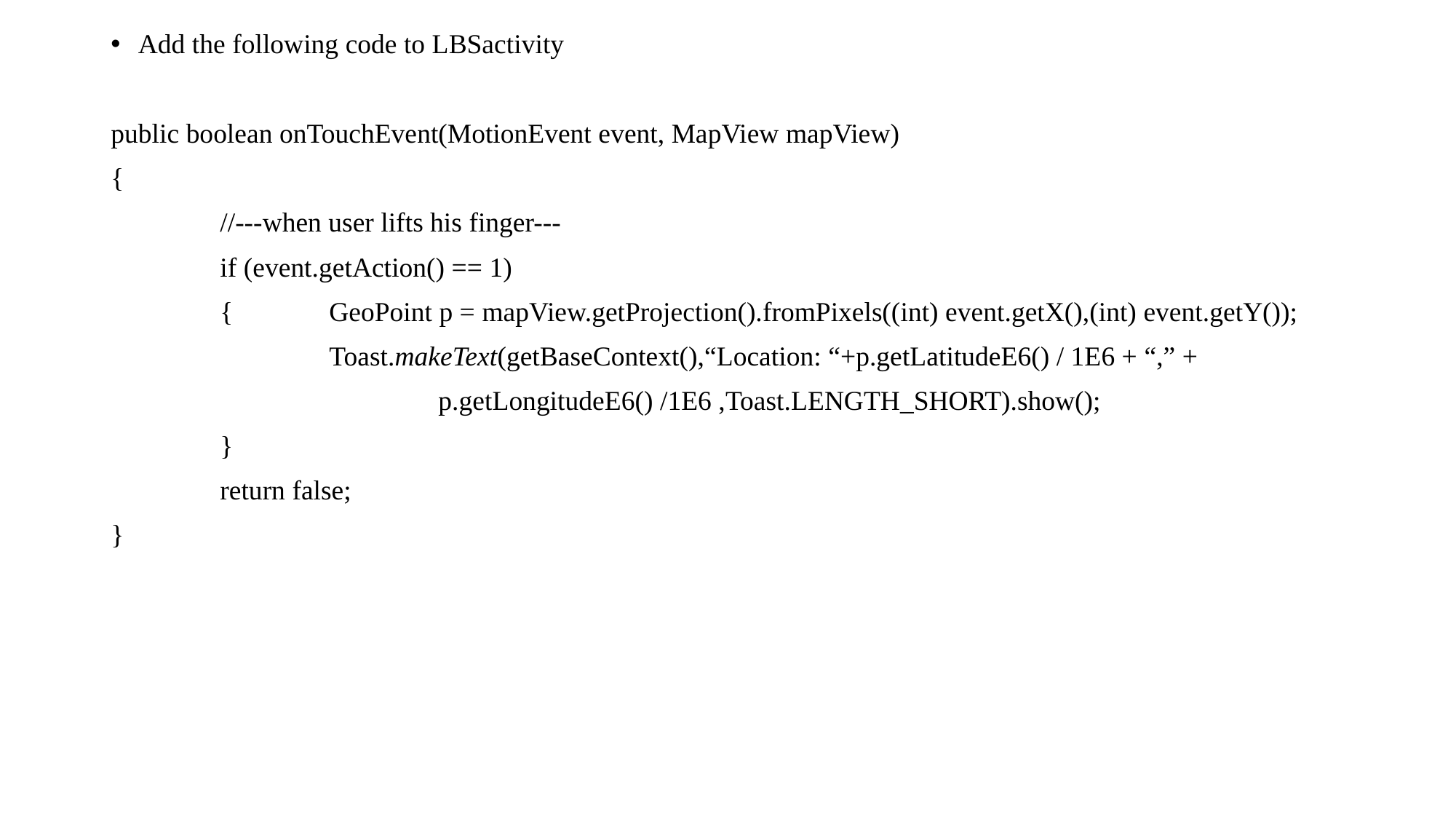

Add the following code to LBSactivity

public boolean onTouchEvent(MotionEvent event, MapView mapView)
{
	//---when user lifts his finger---
	if (event.getAction() == 1)
	{	GeoPoint p = mapView.getProjection().fromPixels((int) event.getX(),(int) event.getY());
		Toast.makeText(getBaseContext(),“Location: “+p.getLatitudeE6() / 1E6 + “,” +
			p.getLongitudeE6() /1E6 ,Toast.LENGTH_SHORT).show();
	}
	return false;
}